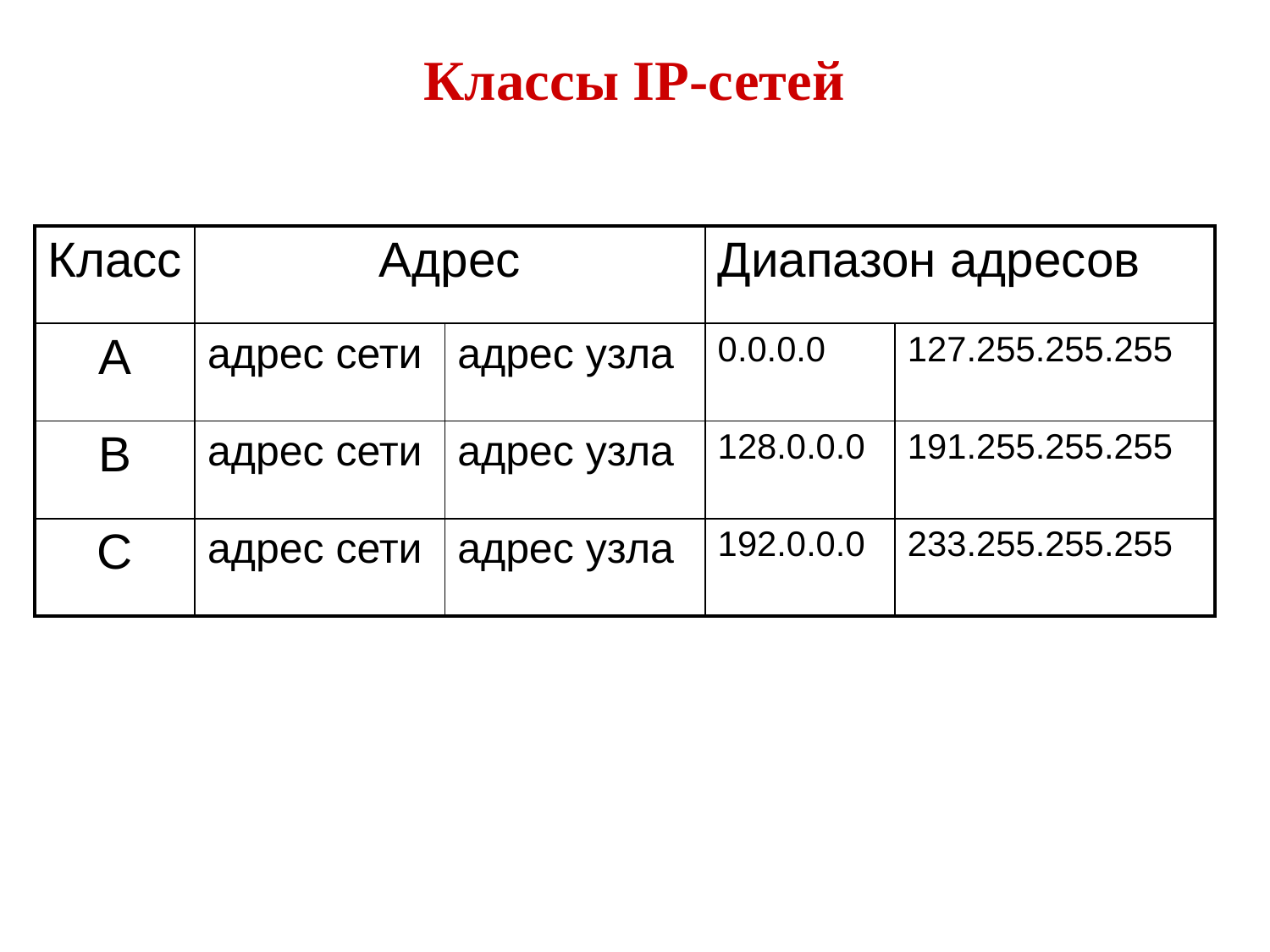

# Классы IP-сетей

| Класс | Адрес |  | Диапазон адресов |  |
| --- | --- | --- | --- | --- |
| А | адрес сети | адрес узла | 0.0.0.0 | 127.255.255.255 |
| В | адрес сети | адрес узла | 128.0.0.0 | 191.255.255.255 |
| С | адрес сети | адрес узла | 192.0.0.0 | 233.255.255.255 |